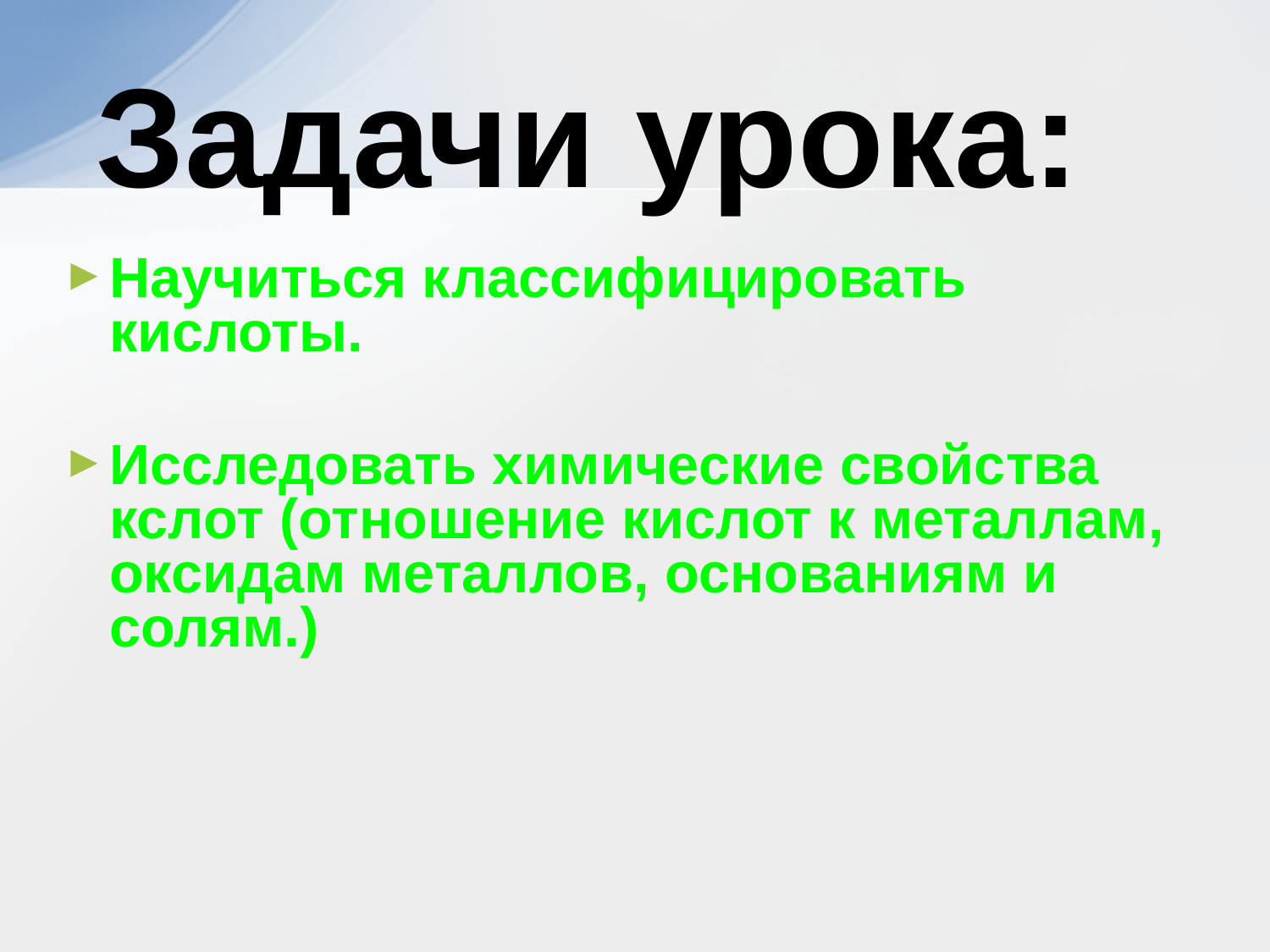

Задачи урока:
Научиться классифицировать кислоты.

Исследовать химические свойства кслот (отношение кислот к металлам, оксидам металлов, основаниям и солям.)